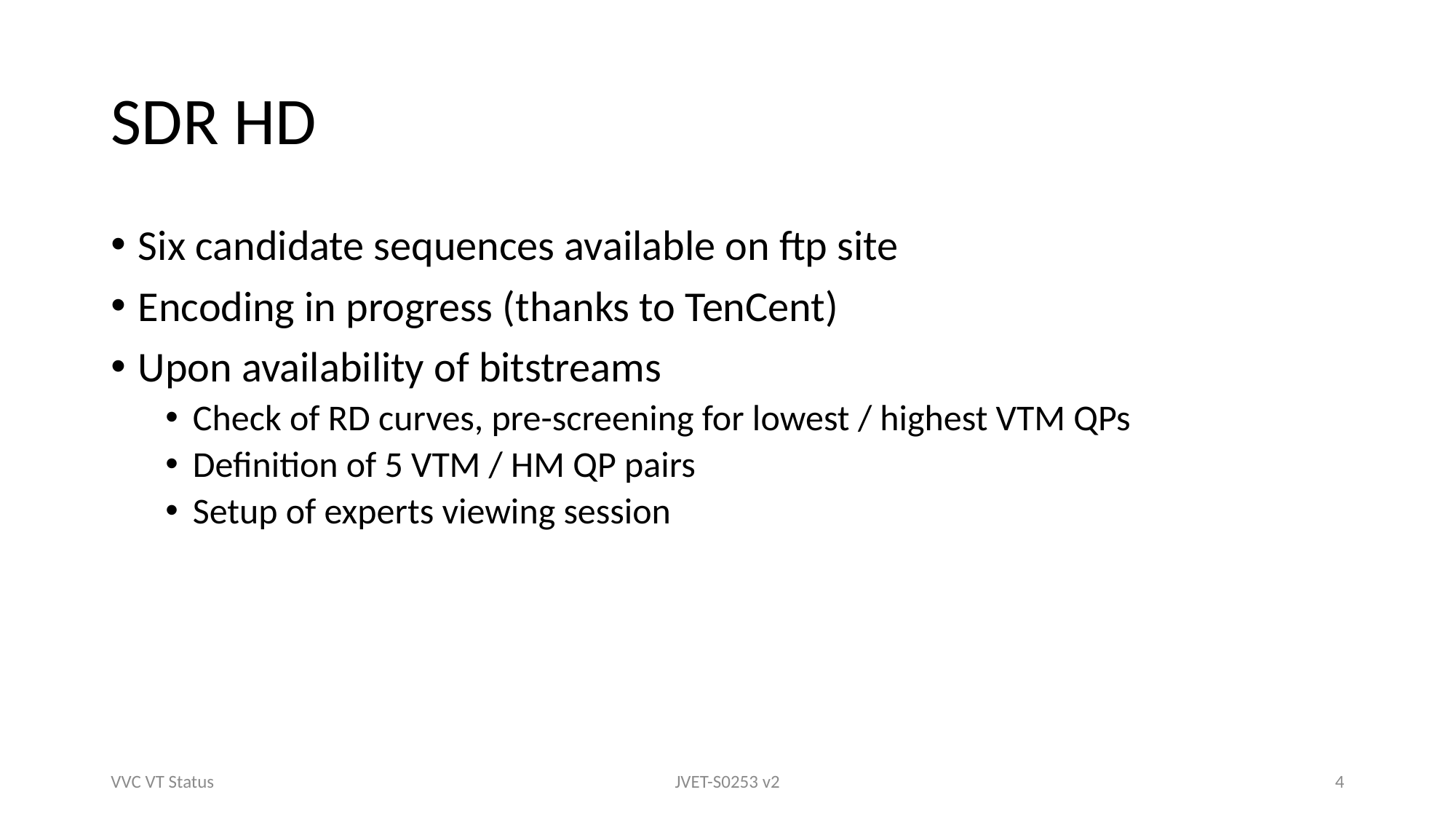

# SDR HD
Six candidate sequences available on ftp site
Encoding in progress (thanks to TenCent)
Upon availability of bitstreams
Check of RD curves, pre-screening for lowest / highest VTM QPs
Definition of 5 VTM / HM QP pairs
Setup of experts viewing session

VVC VT Status
JVET-S0253 v2
4